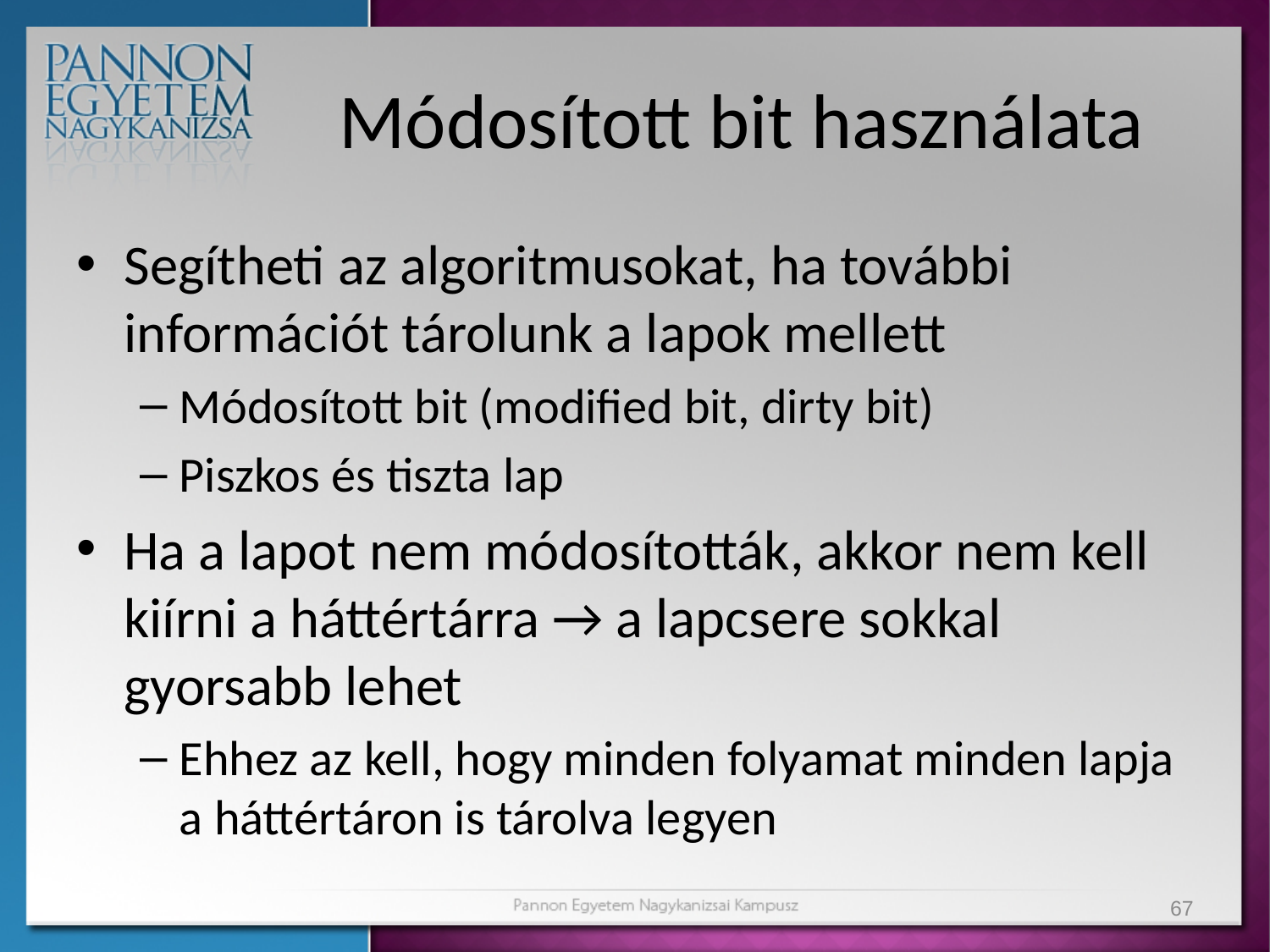

# Módosított bit használata
Segítheti az algoritmusokat, ha további információt tárolunk a lapok mellett
Módosított bit (modified bit, dirty bit)
Piszkos és tiszta lap
Ha a lapot nem módosították, akkor nem kell kiírni a háttértárra → a lapcsere sokkal gyorsabb lehet
Ehhez az kell, hogy minden folyamat minden lapja a háttértáron is tárolva legyen
67